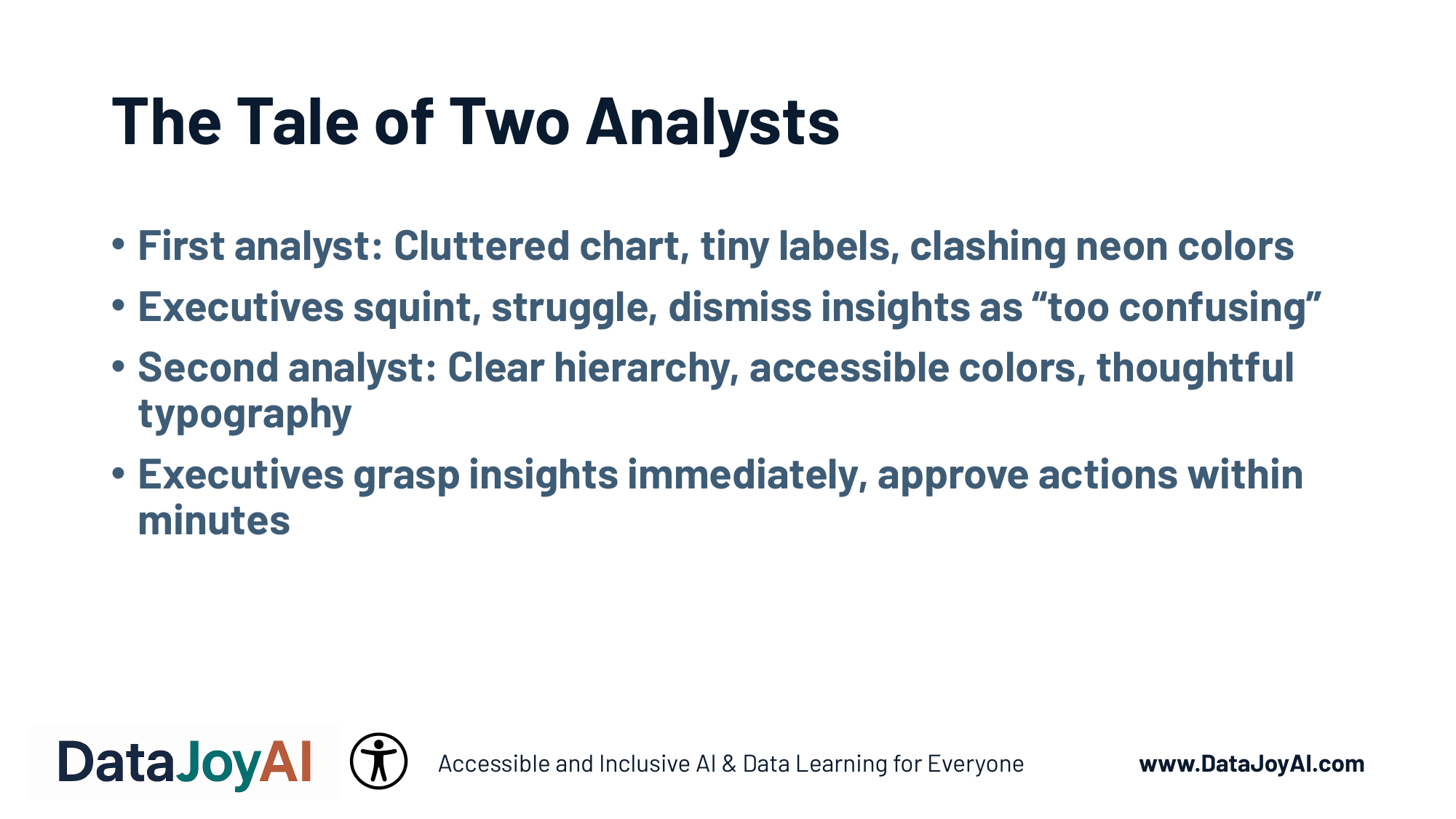

# The Tale of Two Analysts
First analyst: Cluttered chart, tiny labels, clashing neon colors
Executives squint, struggle, dismiss insights as “too confusing”
Second analyst: Clear hierarchy, accessible colors, thoughtful typography
Executives grasp insights immediately, approve actions within minutes